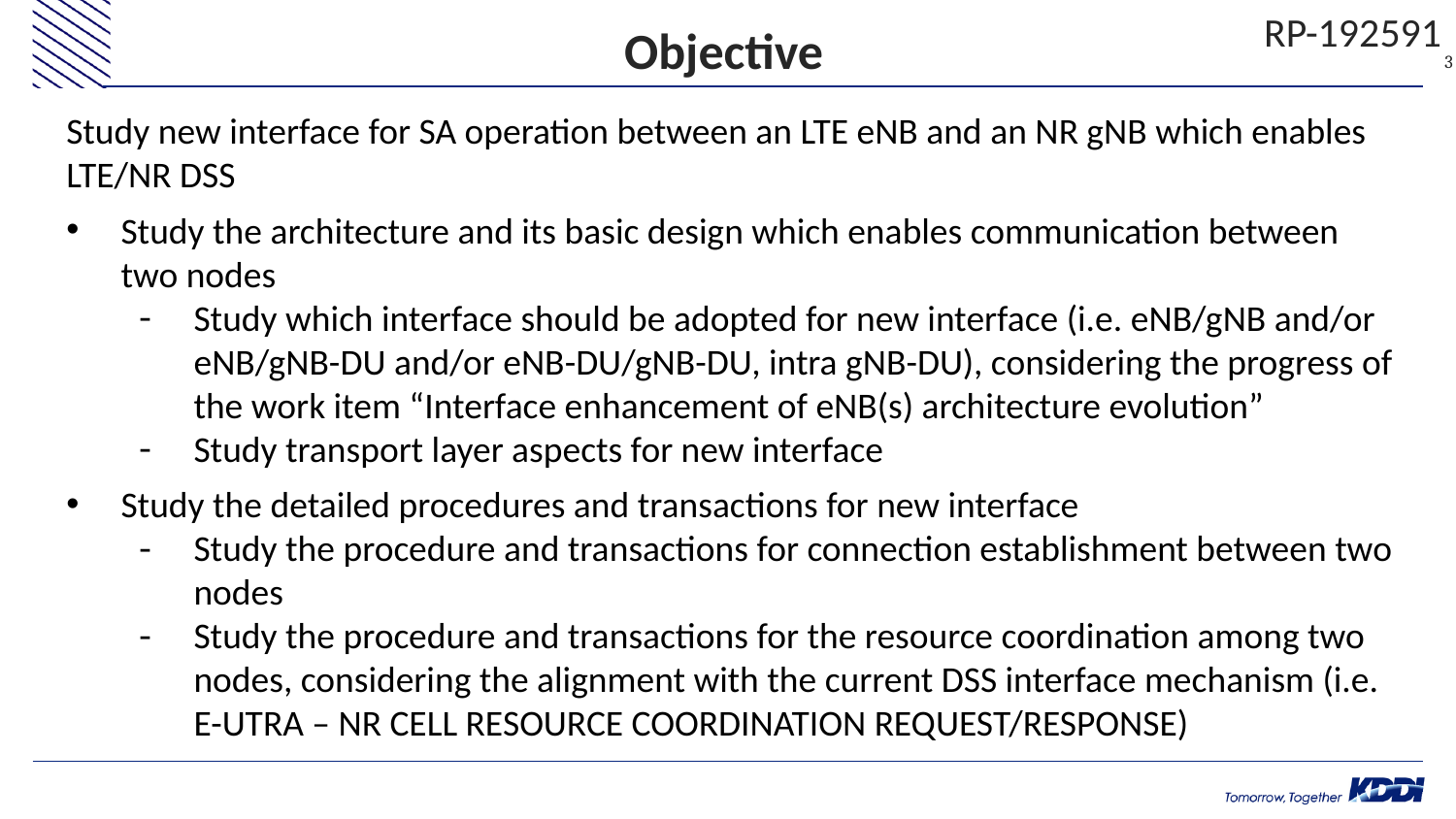

RP-192591
# Objective
Study new interface for SA operation between an LTE eNB and an NR gNB which enables LTE/NR DSS
Study the architecture and its basic design which enables communication between two nodes
Study which interface should be adopted for new interface (i.e. eNB/gNB and/or eNB/gNB-DU and/or eNB-DU/gNB-DU, intra gNB-DU), considering the progress of the work item “Interface enhancement of eNB(s) architecture evolution”
Study transport layer aspects for new interface
Study the detailed procedures and transactions for new interface
Study the procedure and transactions for connection establishment between two nodes
Study the procedure and transactions for the resource coordination among two nodes, considering the alignment with the current DSS interface mechanism (i.e. E-UTRA – NR CELL RESOURCE COORDINATION REQUEST/RESPONSE)